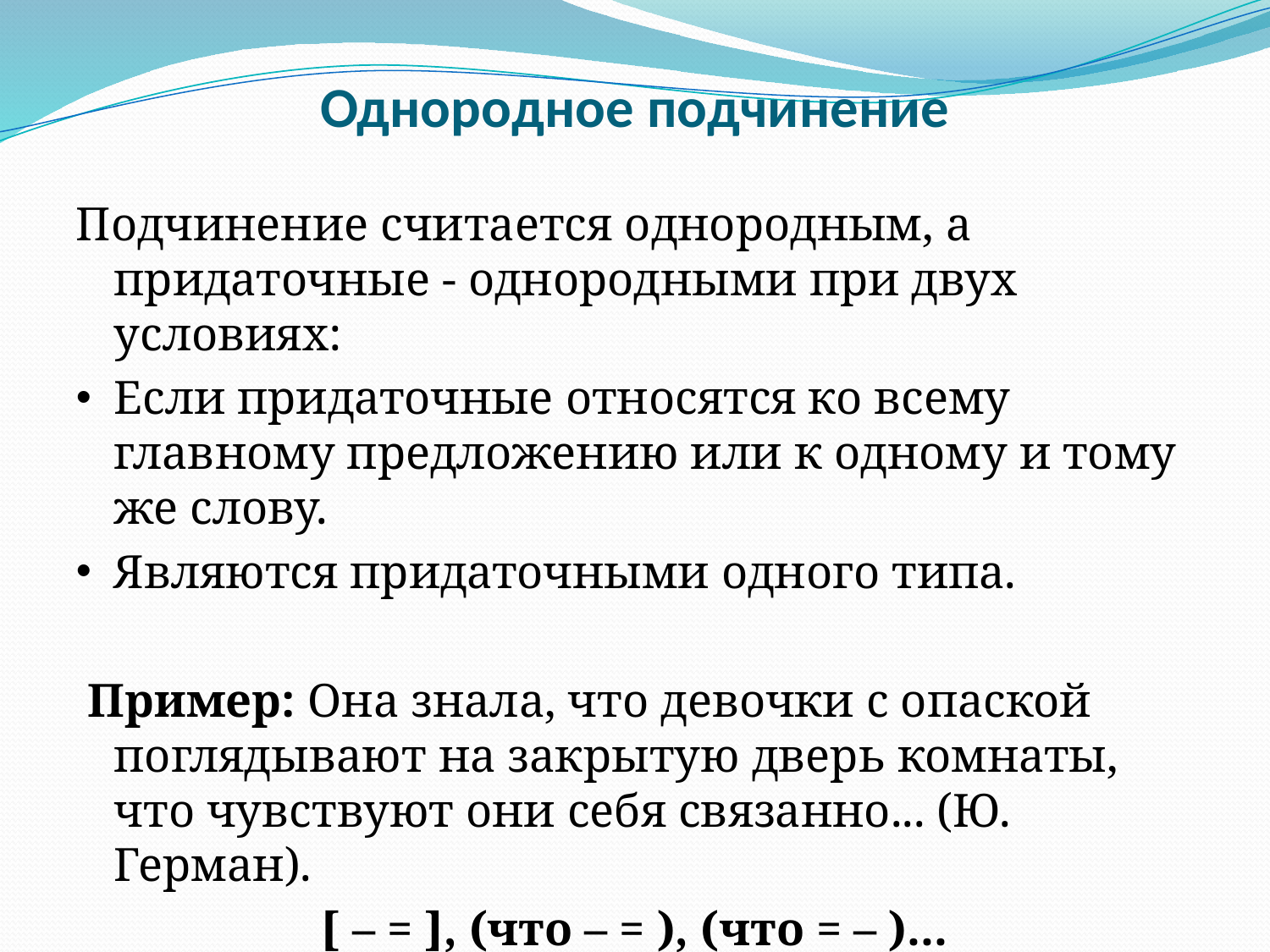

# Однородное подчинение
Подчинение считается однородным, а придаточные - однородными при двух условиях:
Если придаточные относятся ко всему главному предложению или к одному и тому же слову.
Являются придаточными одного типа.

 Пример: Она знала, что девочки с опаской поглядывают на закрытую дверь комнаты, что чувствуют они себя связанно... (Ю. Герман).
[ – = ], (что – = ), (что = – )...